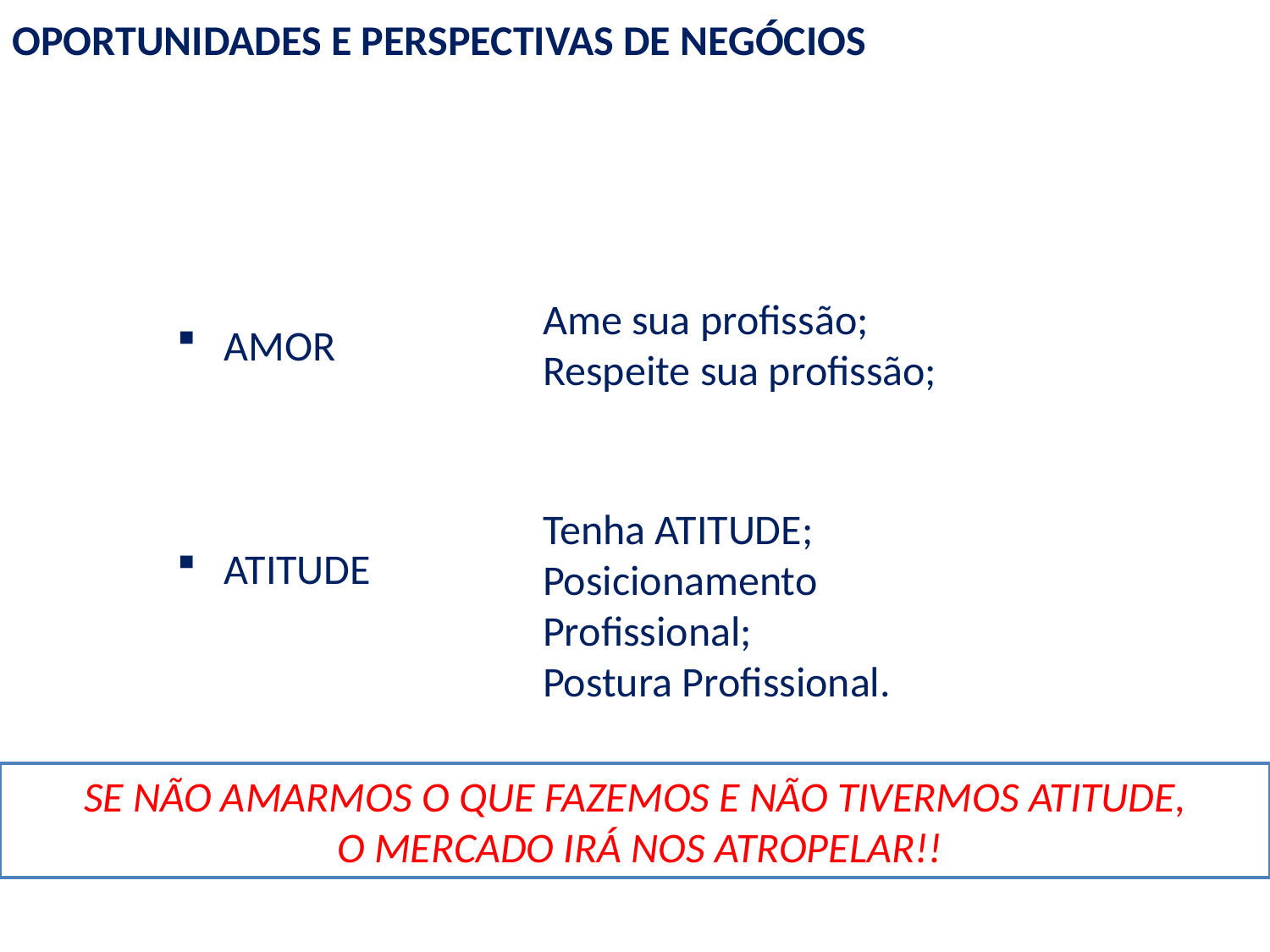

OPORTUNIDADES E PERSPECTIVAS DE NEGÓCIOS
Ame sua profissão;
Respeite sua profissão;
AMOR
Tenha ATITUDE;
Posicionamento Profissional;
Postura Profissional.
ATITUDE
SE NÃO AMARMOS O QUE FAZEMOS E NÃO TIVERMOS ATITUDE,
 O MERCADO IRÁ NOS ATROPELAR!!